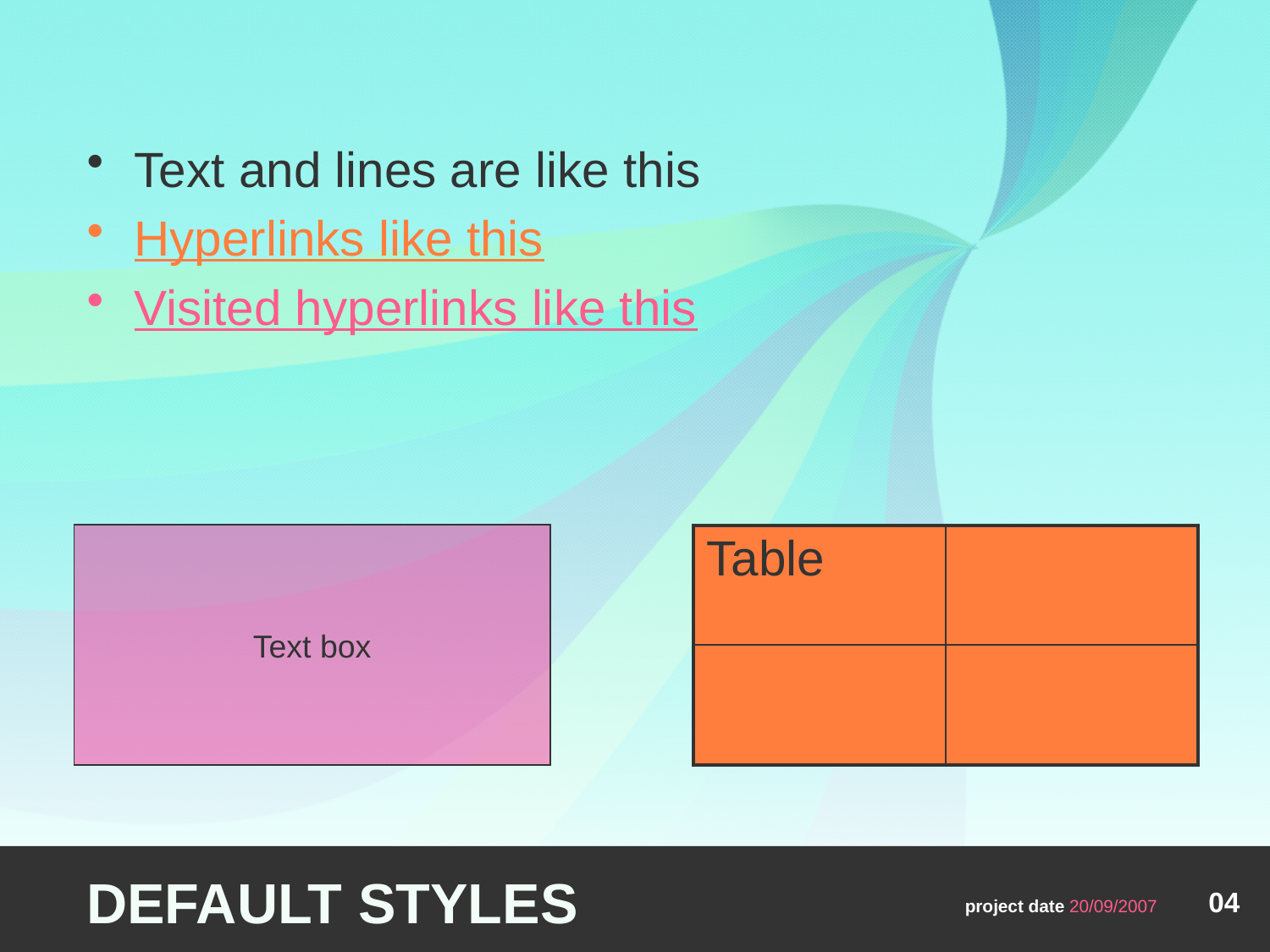

Text and lines are like this
Hyperlinks like this
Visited hyperlinks like this
Text box
| Table |  |
| --- | --- |
|  |  |
DEFAULT STYLES
04
project date 20/09/2007